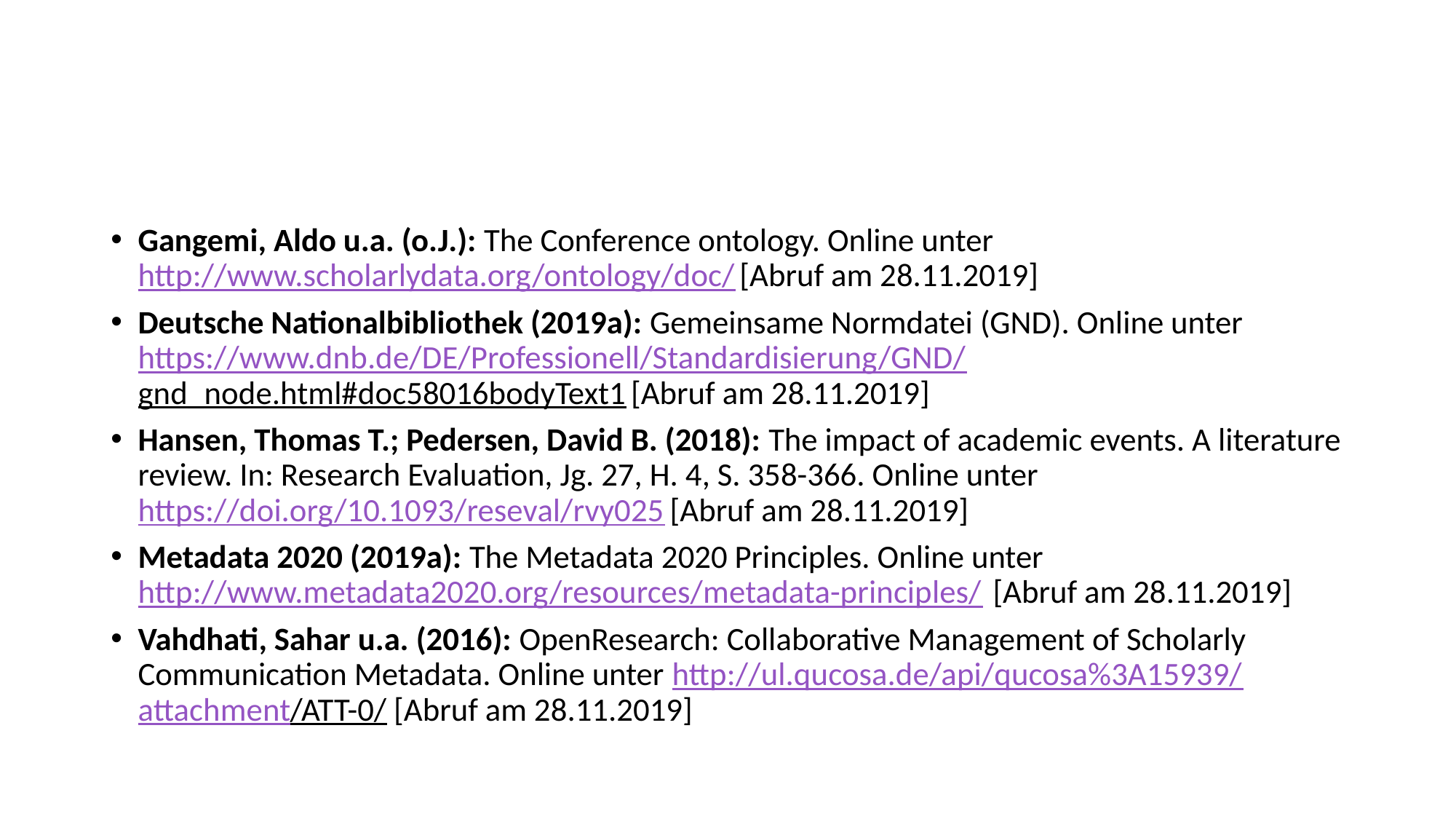

#
Gangemi, Aldo u.a. (o.J.): The Conference ontology. Online unter
http://www.scholarlydata.org/ontology/doc/ [Abruf am 28.11.2019]
Deutsche Nationalbibliothek (2019a): Gemeinsame Normdatei (GND). Online unter https://www.dnb.de/DE/Professionell/Standardisierung/GND/
gnd_node.html#doc58016bodyText1 [Abruf am 28.11.2019]
Hansen, Thomas T.; Pedersen, David B. (2018): The impact of academic events. A literature review. In: Research Evaluation, Jg. 27, H. 4, S. 358-366. Online unter  https://doi.org/10.1093/reseval/rvy025 [Abruf am 28.11.2019]
Metadata 2020 (2019a): The Metadata 2020 Principles. Online unter http://www.metadata2020.org/resources/metadata-principles/  [Abruf am 28.11.2019]
Vahdhati, Sahar u.a. (2016): OpenResearch: Collaborative Management of Scholarly Communication Metadata. Online unter http://ul.qucosa.de/api/qucosa%3A15939/
attachment/ATT-0/ [Abruf am 28.11.2019]